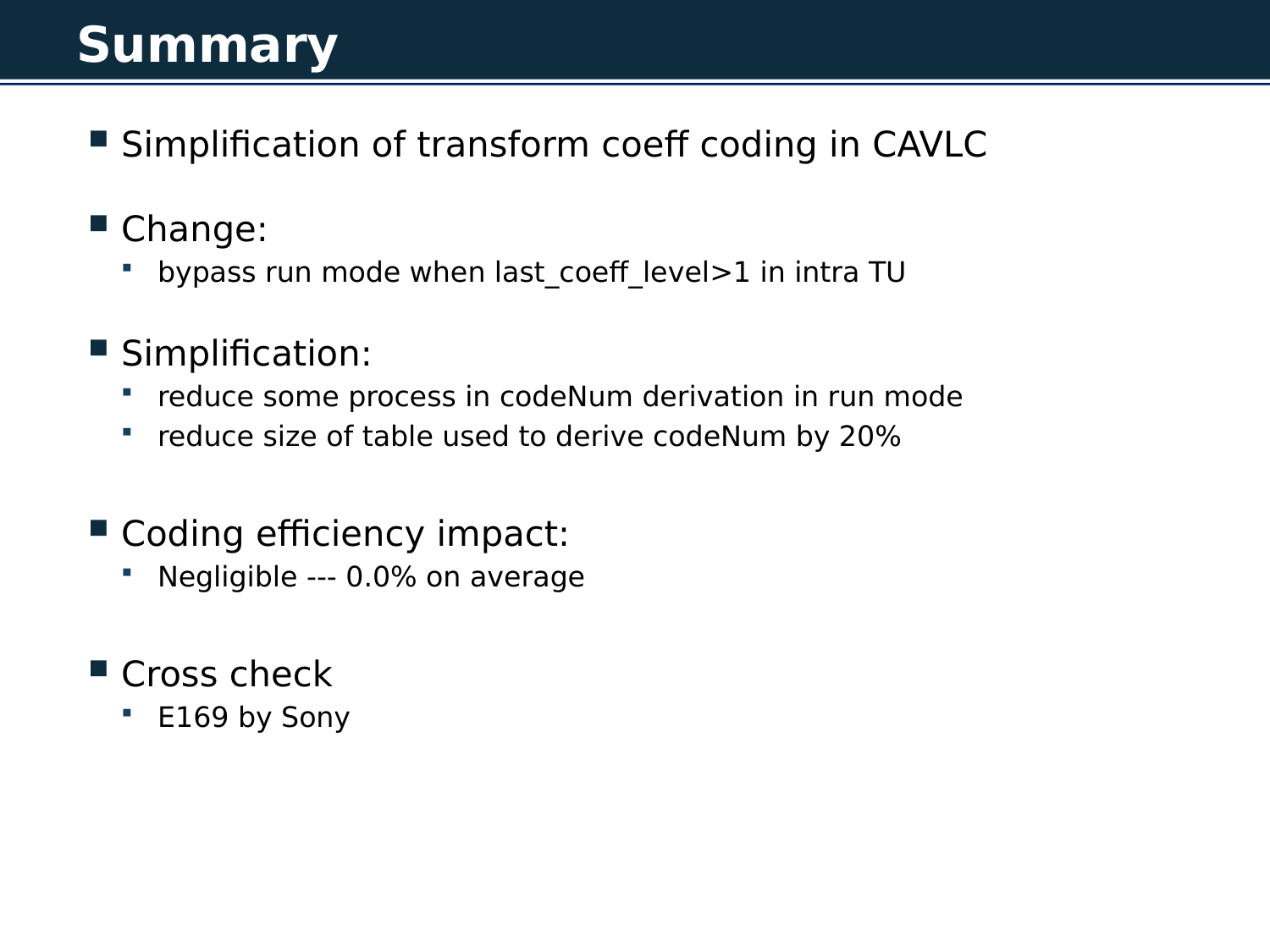

# Summary
Simplification of transform coeff coding in CAVLC

Change:
bypass run mode when last_coeff_level>1 in intra TU

Simplification:
reduce some process in codeNum derivation in run mode
reduce size of table used to derive codeNum by 20%

Coding efficiency impact:
Negligible --- 0.0% on average

Cross check
E169 by Sony